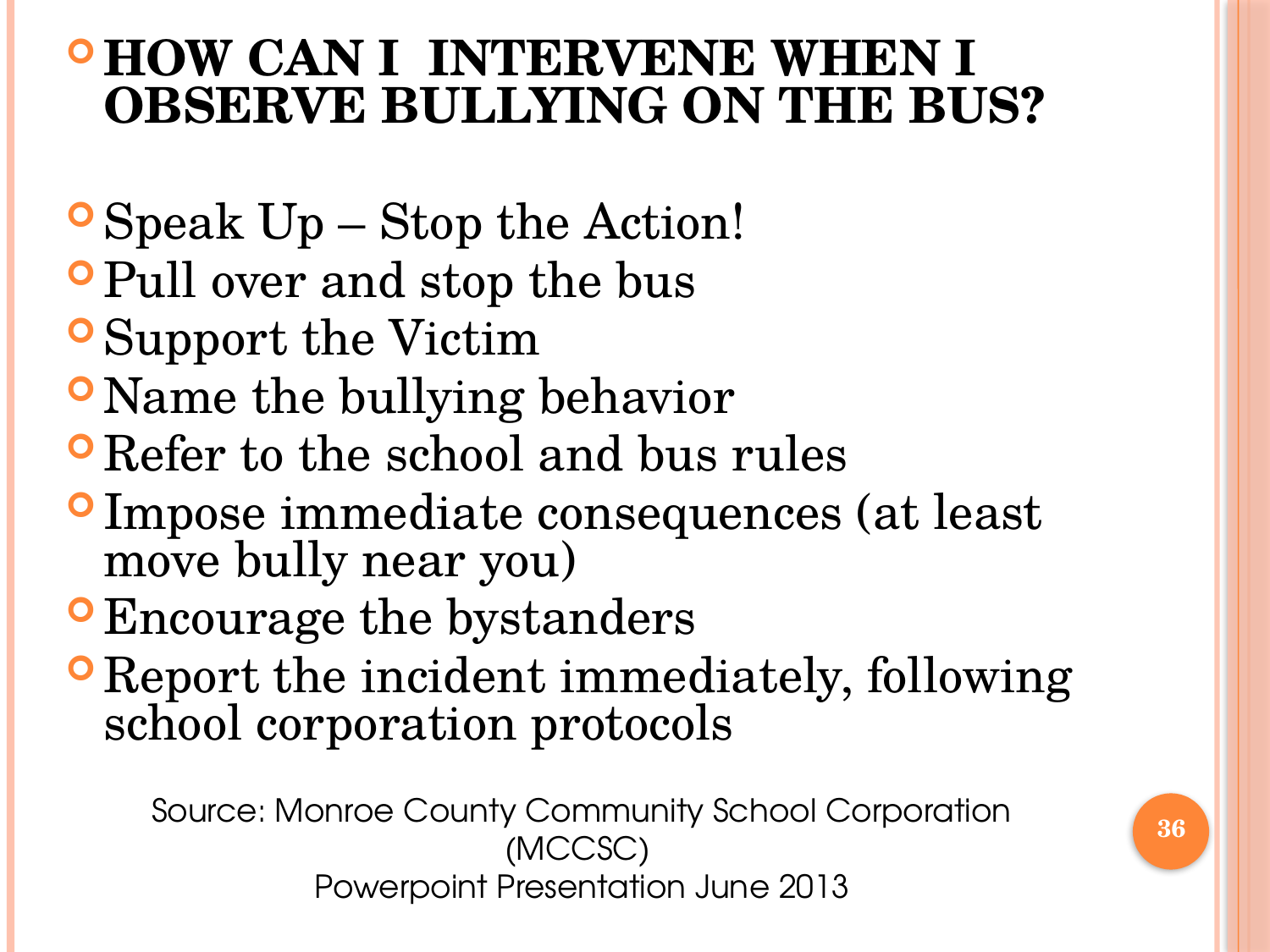

HOW CAN I  INTERVENE WHEN I OBSERVE BULLYING ON THE BUS?

Speak Up – Stop the Action!
Pull over and stop the bus
Support the Victim
Name the bullying behavior
Refer to the school and bus rules
Impose immediate consequences (at least move bully near you)
Encourage the bystanders
Report the incident immediately, following school corporation protocols

Source: Monroe County Community School Corporation (MCCSC)
Powerpoint Presentation June 2013

36